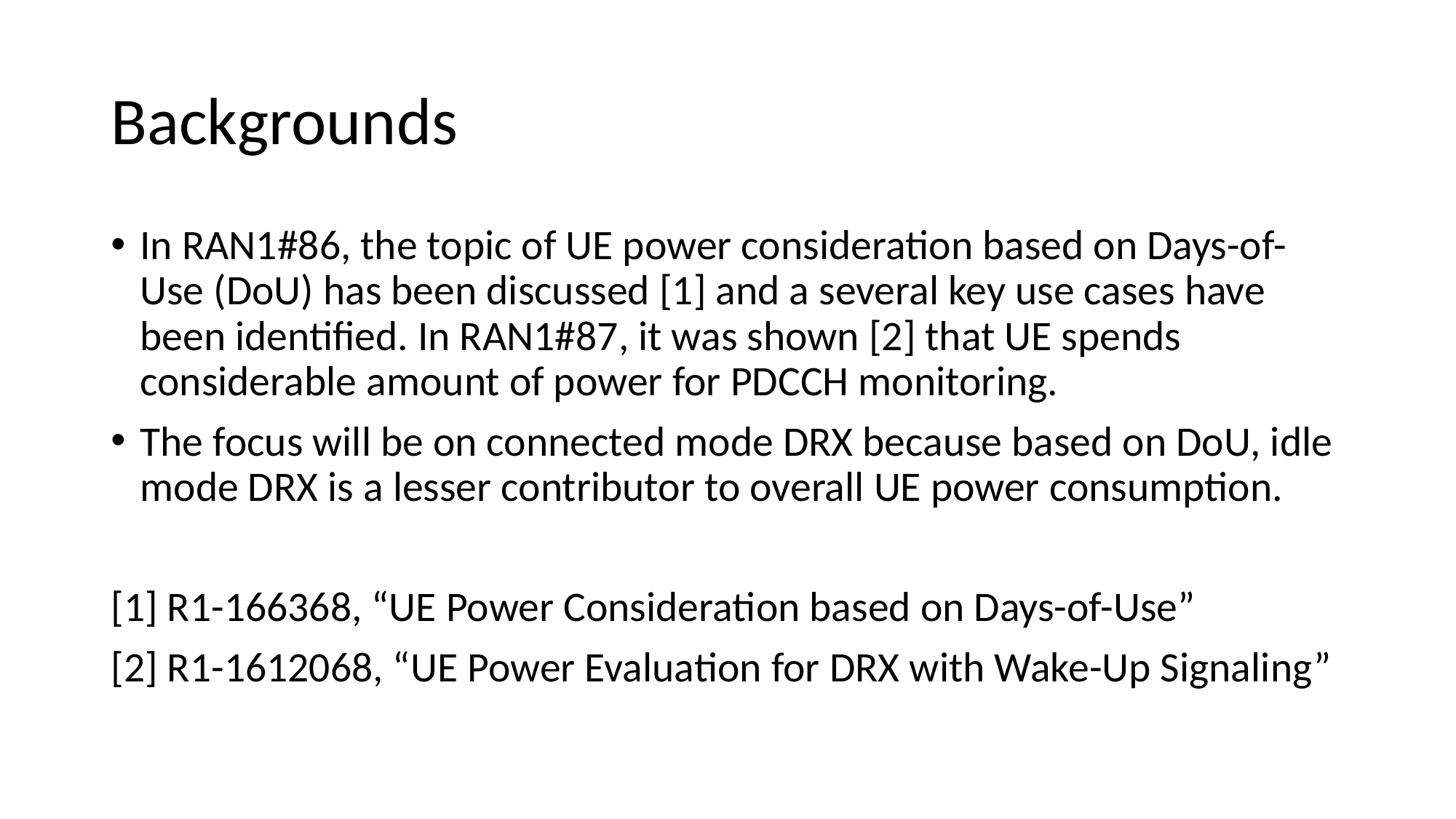

# Backgrounds
In RAN1#86, the topic of UE power consideration based on Days-of-Use (DoU) has been discussed [1] and a several key use cases have been identified. In RAN1#87, it was shown [2] that UE spends considerable amount of power for PDCCH monitoring.
The focus will be on connected mode DRX because based on DoU, idle mode DRX is a lesser contributor to overall UE power consumption.

[1] R1-166368, “UE Power Consideration based on Days-of-Use”
[2] R1-1612068, “UE Power Evaluation for DRX with Wake-Up Signaling”